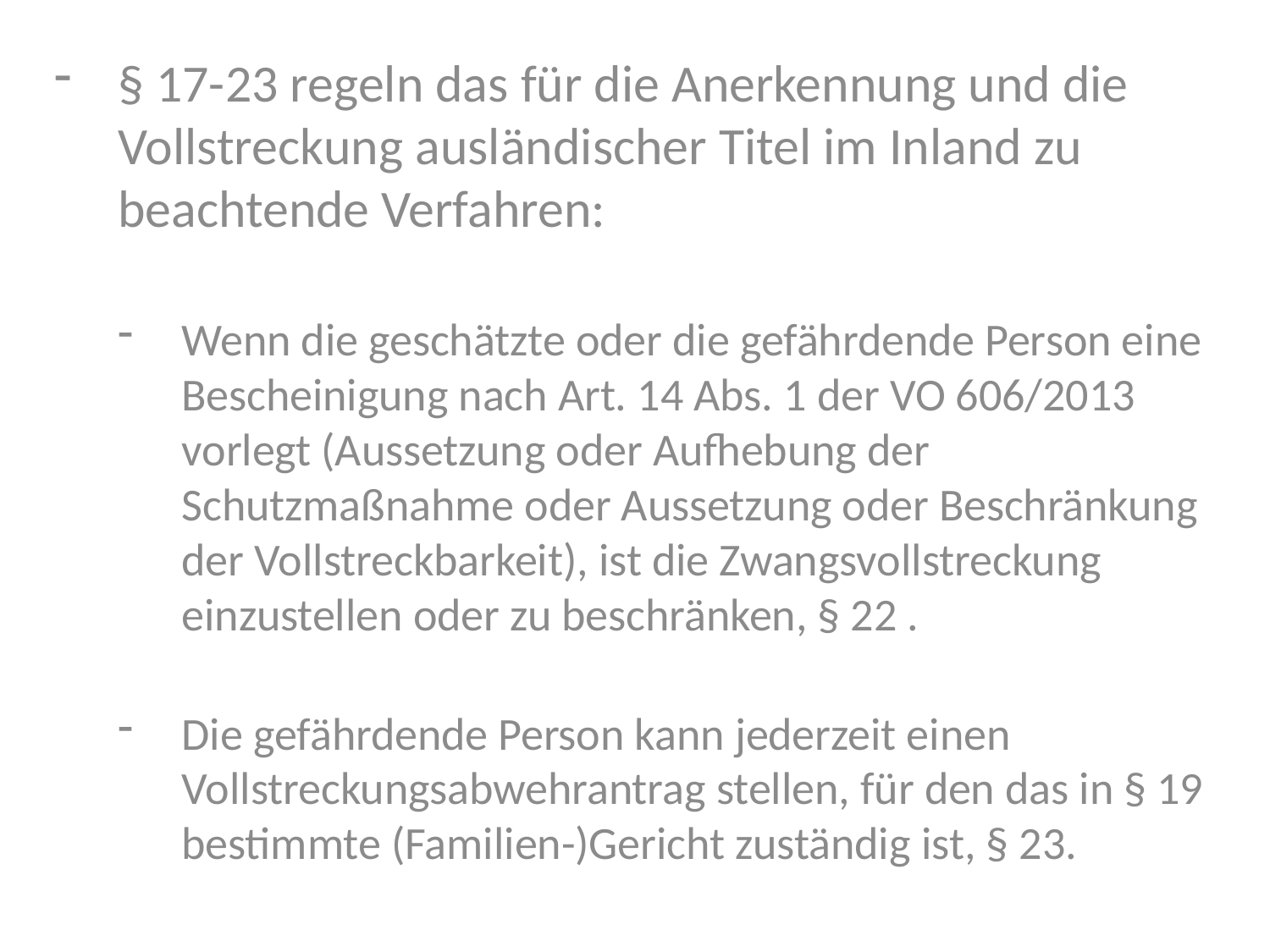

§ 17-23 regeln das für die Anerkennung und die Vollstreckung ausländischer Titel im Inland zu beachtende Verfahren:
Wenn die geschätzte oder die gefährdende Person eine Bescheinigung nach Art. 14 Abs. 1 der VO 606/2013 vorlegt (Aussetzung oder Aufhebung der Schutzmaßnahme oder Aussetzung oder Beschränkung der Vollstreckbarkeit), ist die Zwangsvollstreckung einzustellen oder zu beschränken, § 22 .
Die gefährdende Person kann jederzeit einen Vollstreckungsabwehrantrag stellen, für den das in § 19 bestimmte (Familien-)Gericht zuständig ist, § 23.